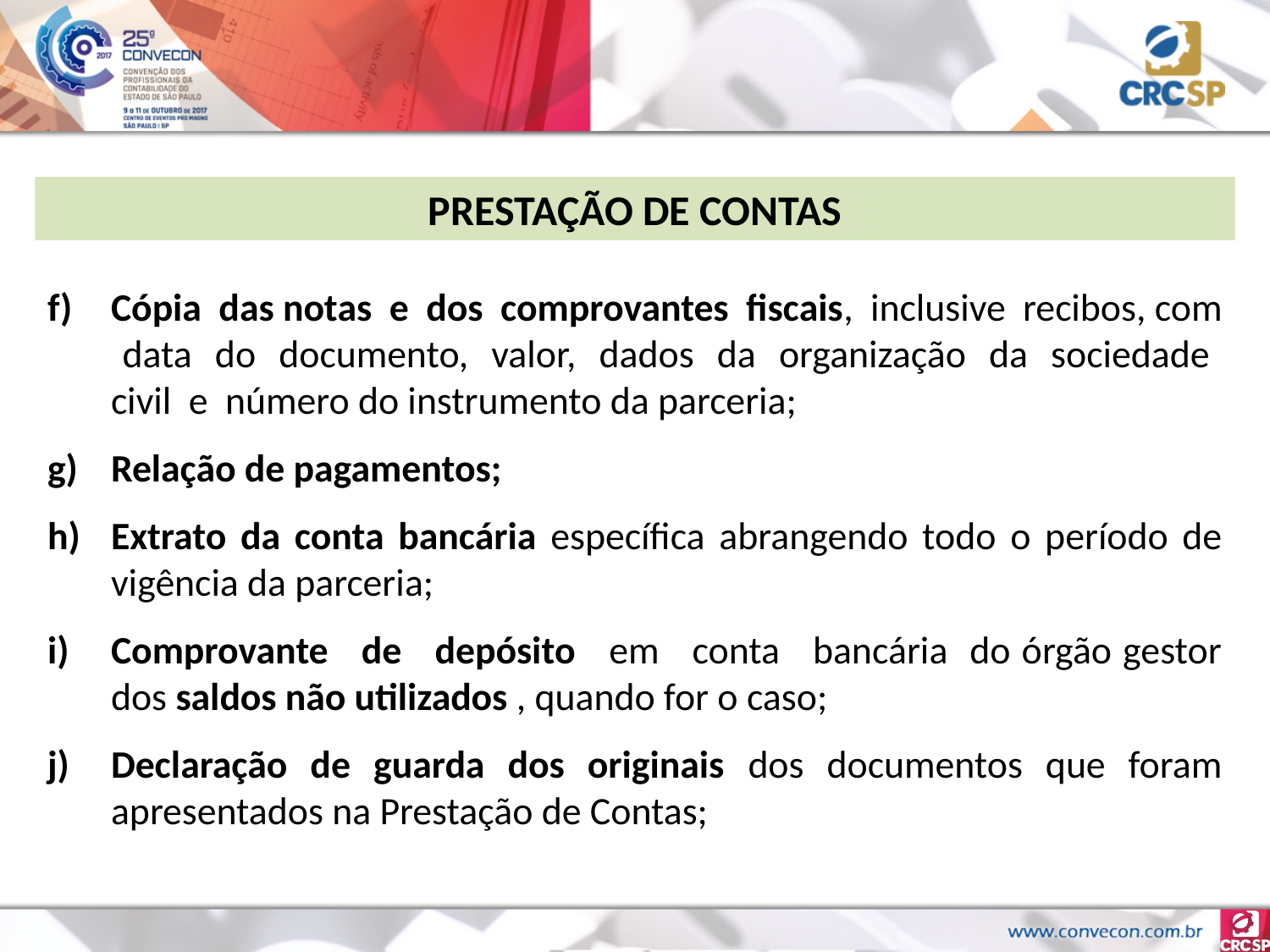

PRESTAÇÃO DE CONTAS
Cópia  das notas  e  dos  comprovantes  fiscais,  inclusive  recibos, com  data  do  documento,  valor,  dados  da  organização  da  sociedade  civil  e  número do instrumento da parceria;

Relação de pagamentos;

Extrato da conta bancária específica abrangendo todo o período de vigência da parceria;

Comprovante   de   depósito   em   conta   bancária  do órgão gestor dos saldos não utilizados , quando for o caso;

Declaração  de  guarda  dos  originais  dos  documentos  que  foram apresentados na Prestação de Contas;